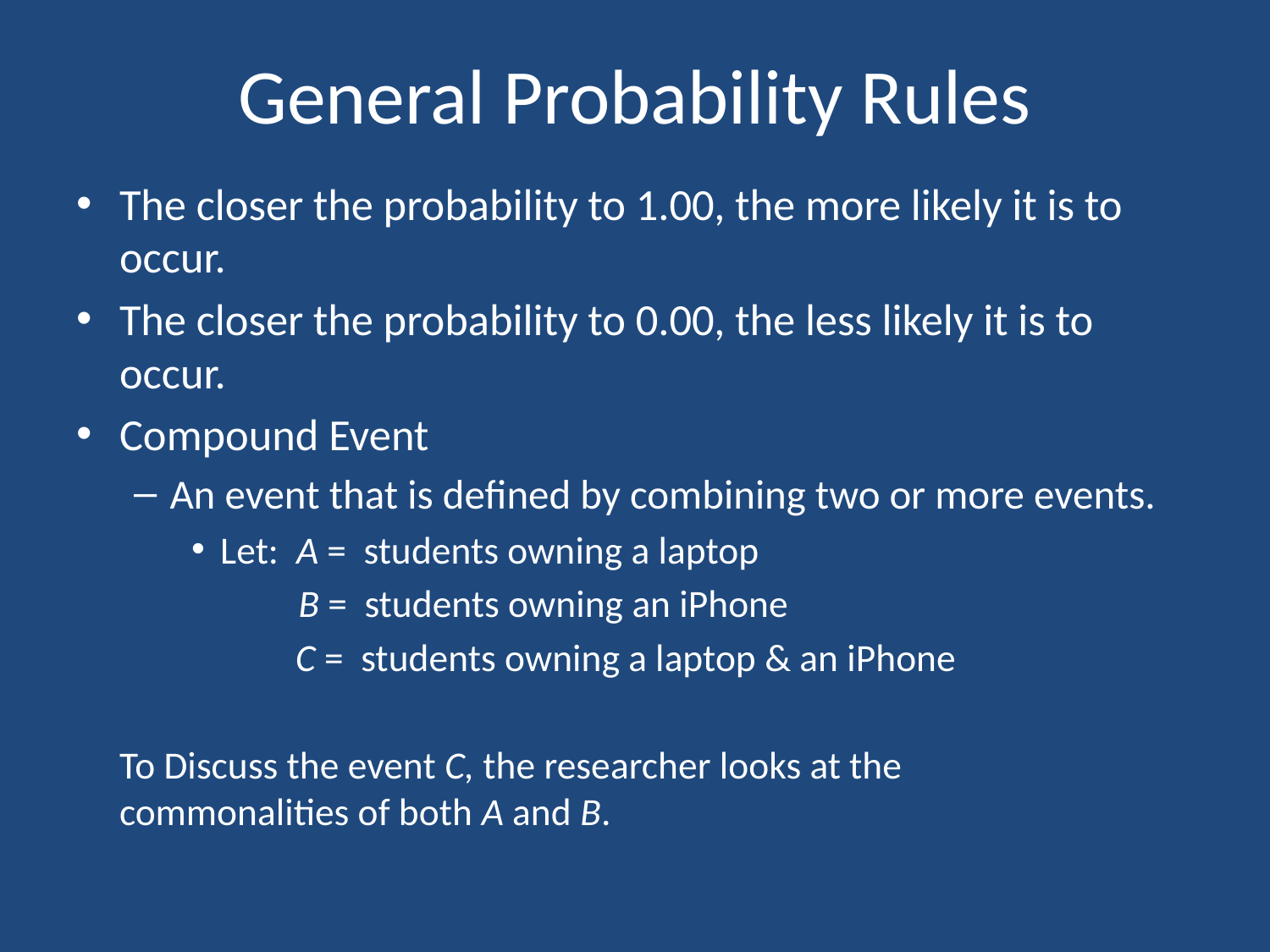

# General Probability Rules
The closer the probability to 1.00, the more likely it is to occur.
The closer the probability to 0.00, the less likely it is to occur.
Compound Event
An event that is defined by combining two or more events.
Let:  A =  students owning a laptop
	         B =  students owning an iPhone
            C =  students owning a laptop & an iPhone

		To Discuss the event C, the researcher looks at the 	commonalities of both A and B.